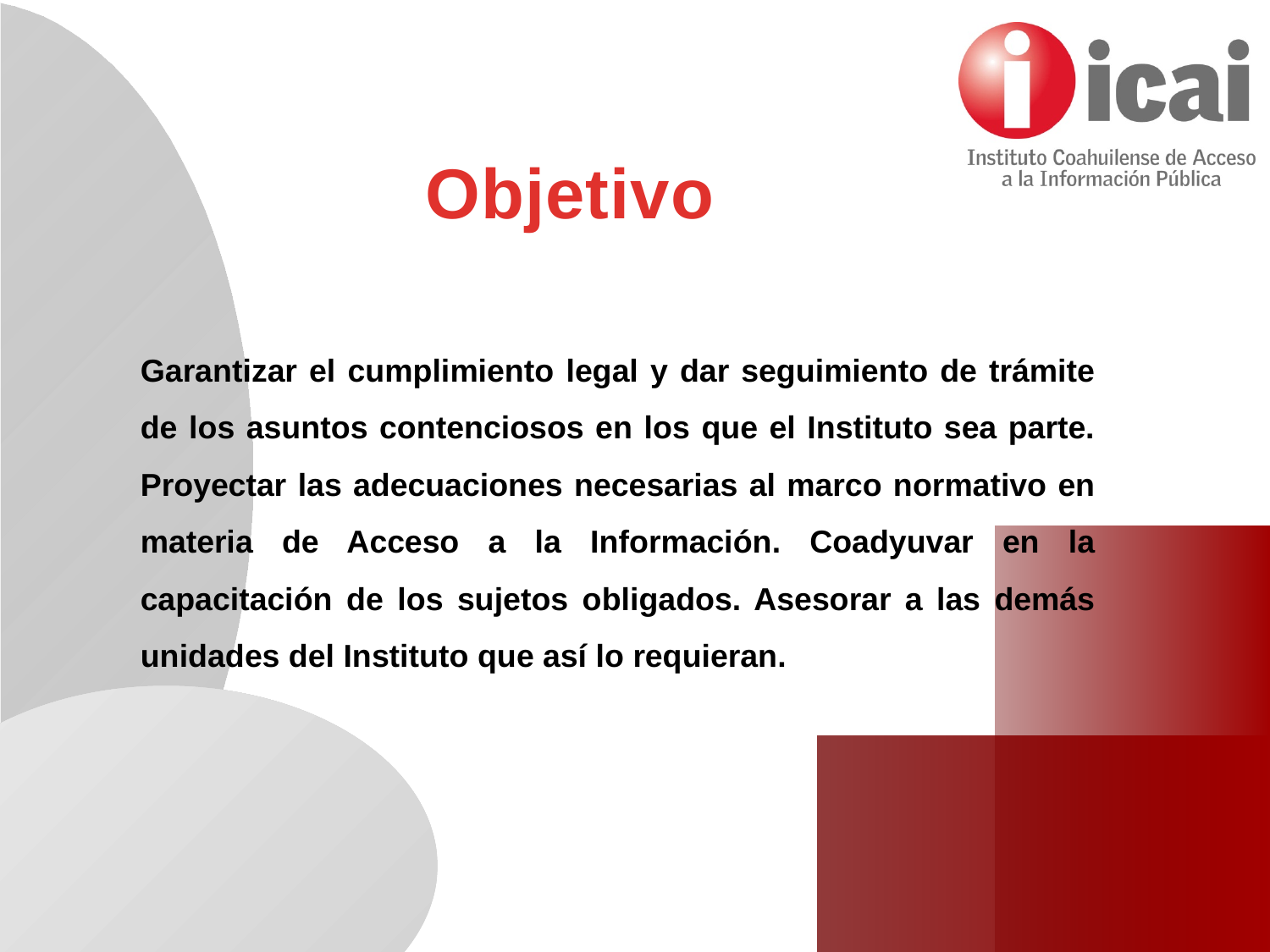

Objetivo

Garantizar el cumplimiento legal y dar seguimiento de trámite de los asuntos contenciosos en los que el Instituto sea parte. Proyectar las adecuaciones necesarias al marco normativo en materia de Acceso a la Información. Coadyuvar en la capacitación de los sujetos obligados. Asesorar a las demás unidades del Instituto que así lo requieran.